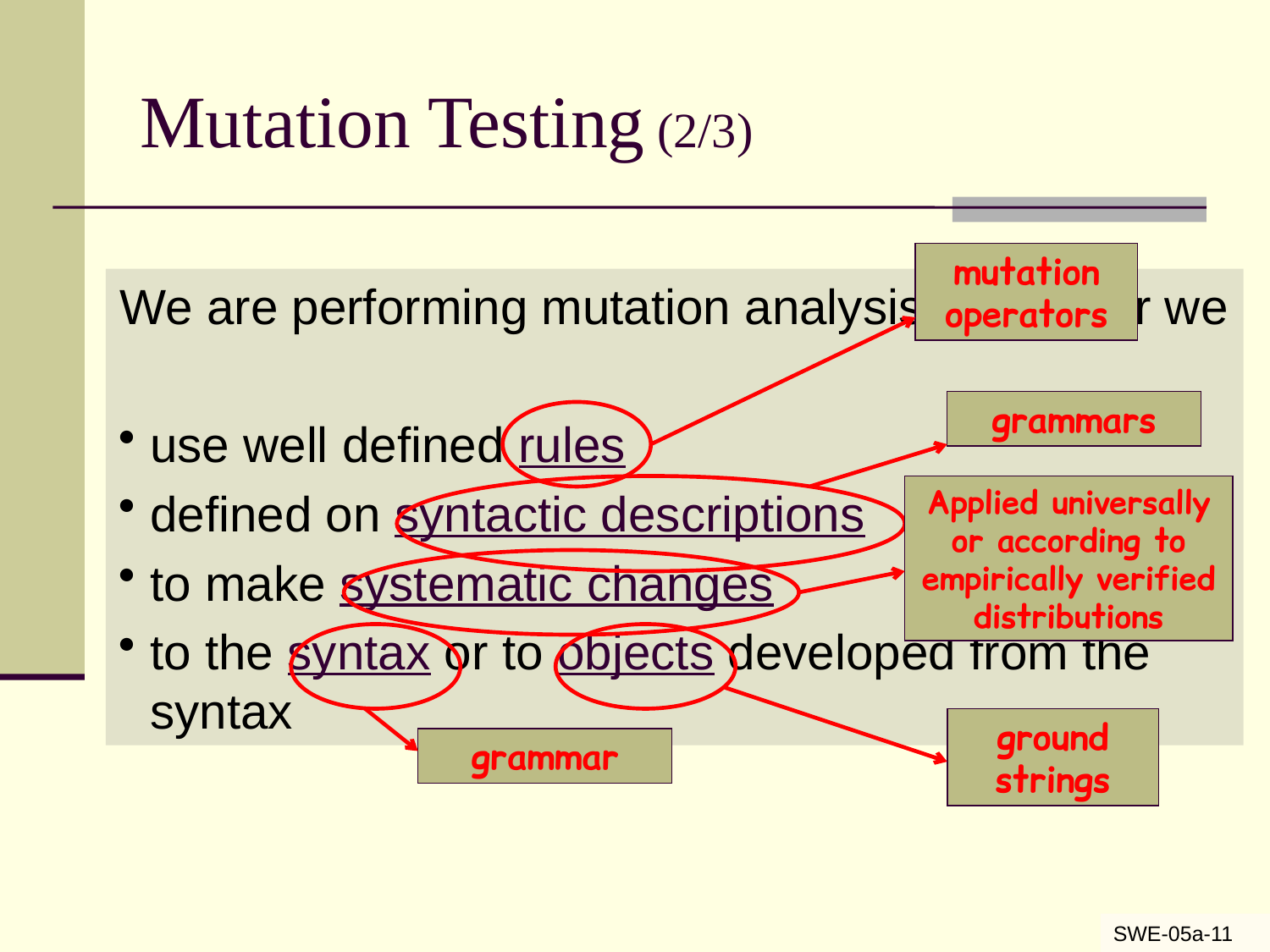

# Mutation Testing (2/3)
mutation operators

We are performing mutation analysis whenever we

use well defined rules
defined on syntactic descriptions
to make systematic changes
to the syntax or to objects developed from the syntax
grammars

Applied universally or according to empirically verified distributions

grammar

ground strings